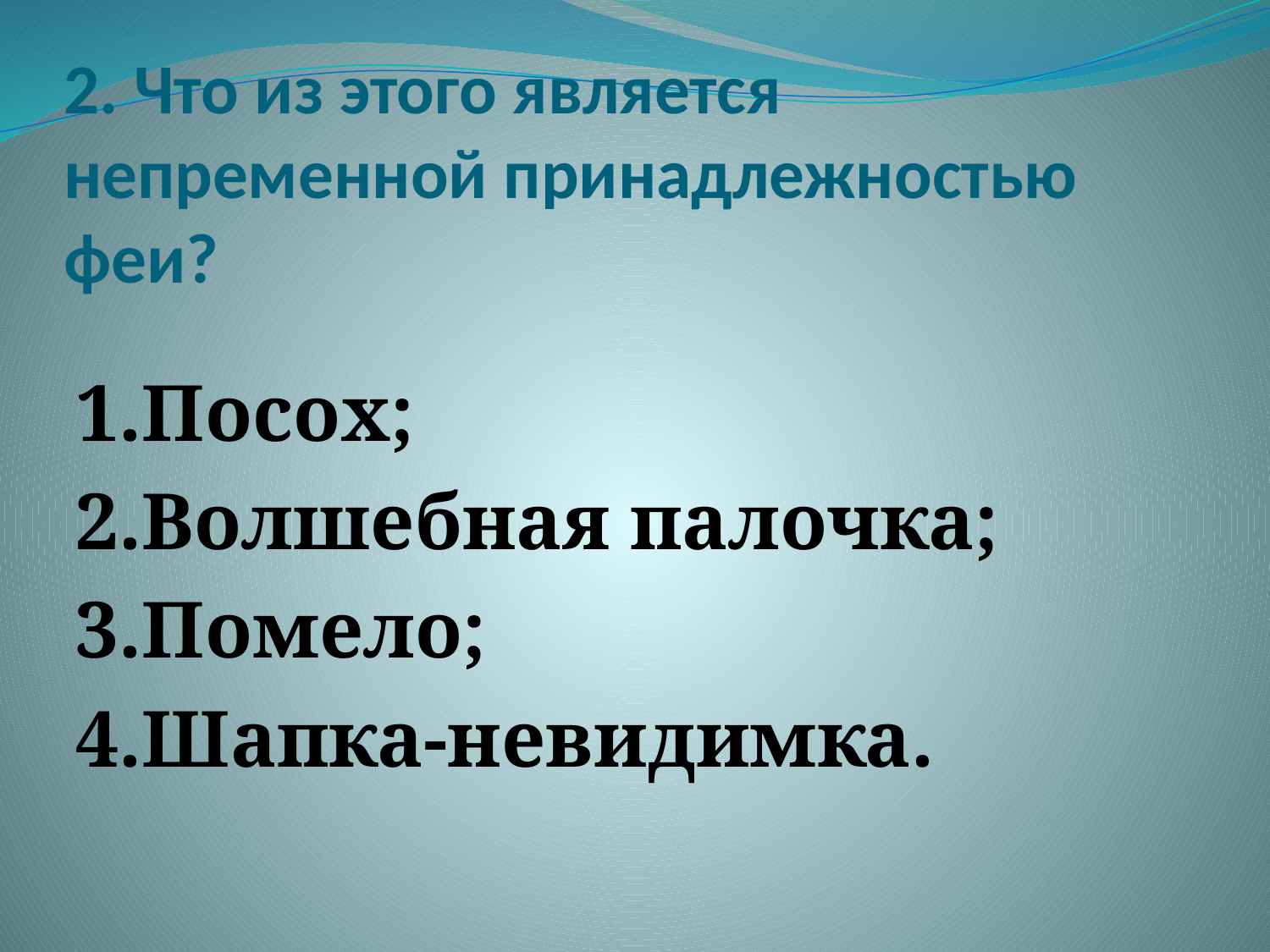

# 2. Что из этого является непременной принадлежностью феи?
1.Посох;
2.Волшебная палочка;
3.Помело;
4.Шапка-невидимка.